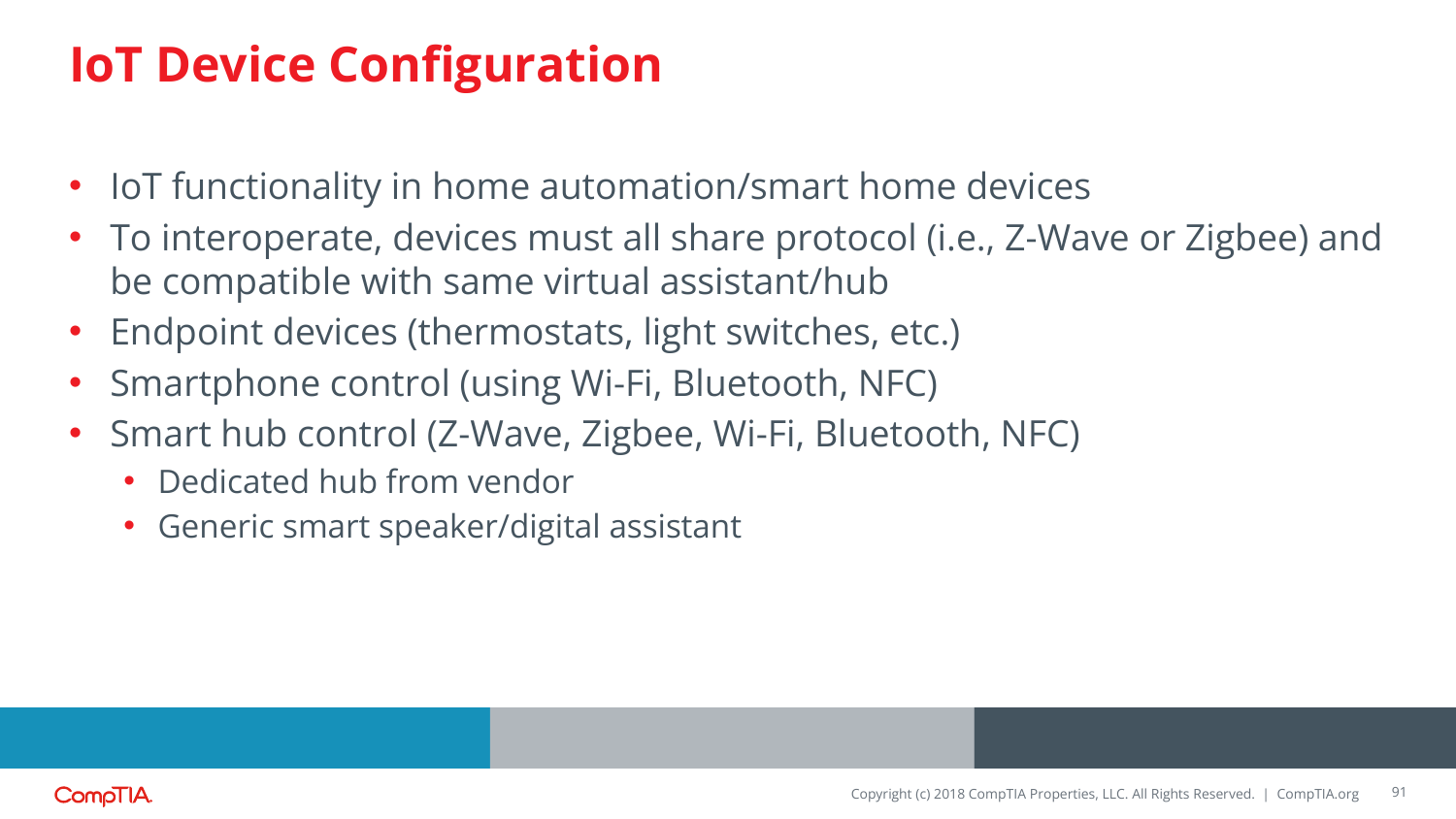

# IoT Device Configuration
IoT functionality in home automation/smart home devices
To interoperate, devices must all share protocol (i.e., Z-Wave or Zigbee) and be compatible with same virtual assistant/hub
Endpoint devices (thermostats, light switches, etc.)
Smartphone control (using Wi-Fi, Bluetooth, NFC)
Smart hub control (Z-Wave, Zigbee, Wi-Fi, Bluetooth, NFC)
Dedicated hub from vendor
Generic smart speaker/digital assistant
91